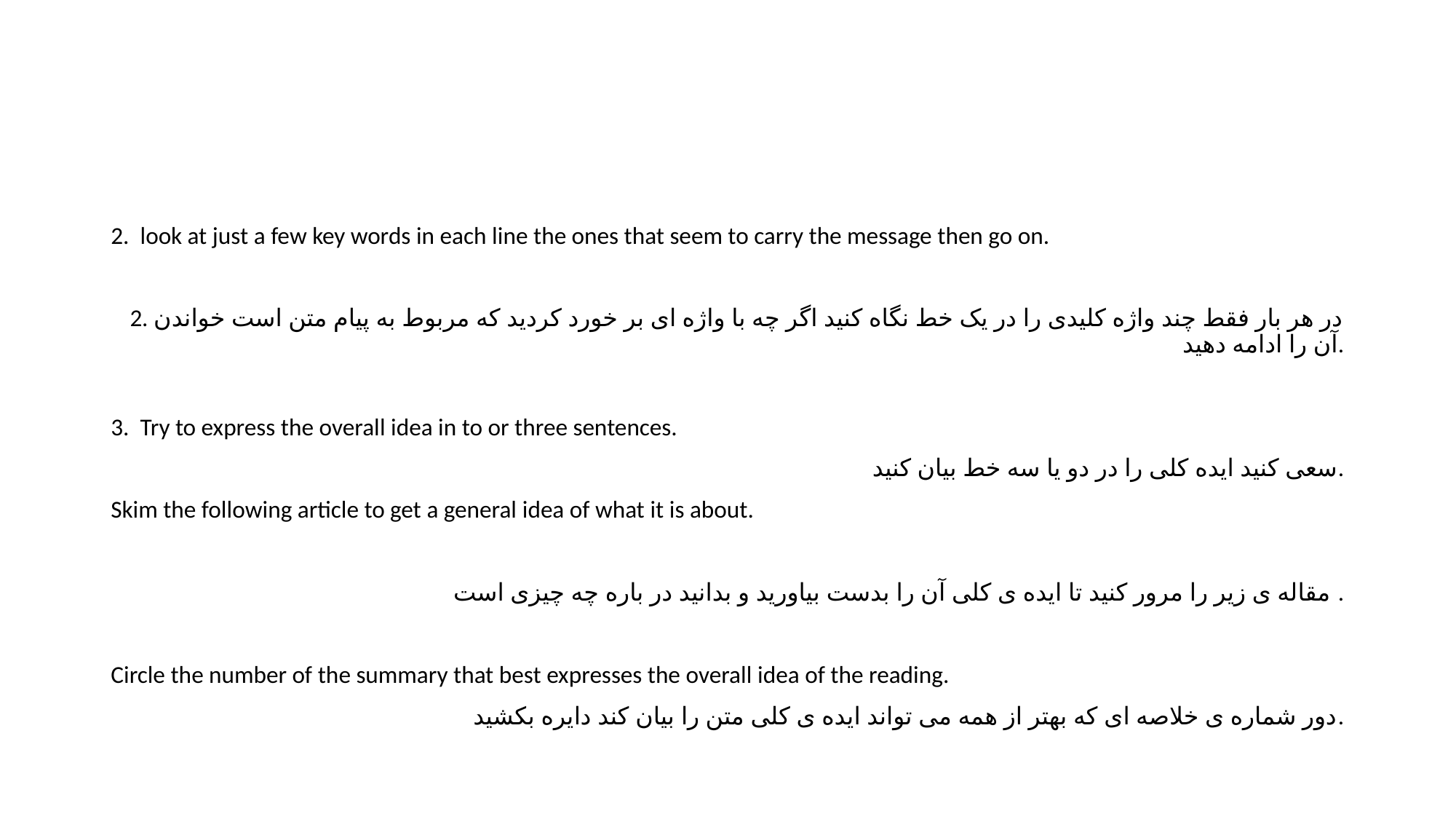

#
2.  look at just a few key words in each line the ones that seem to carry the message then go on.

2. در هر بار فقط چند واژه کلیدی را در یک خط نگاه کنید اگر چه با واژه ای بر خورد کردید که مربوط به پیام متن است خواندن آن را ادامه دهید.

3.  Try to express the overall idea in to or three sentences.
سعی کنید ایده کلی را در دو یا سه خط بیان کنید.
Skim the following article to get a general idea of what it is about.

مقاله ی زیر را مرور کنید تا ایده ی کلی آن را بدست بیاورید و بدانید در باره چه چیزی است .

Circle the number of the summary that best expresses the overall idea of the reading.
دور شماره ی خلاصه ای که بهتر از همه می تواند ایده ی کلی متن را بیان کند دایره بکشید.